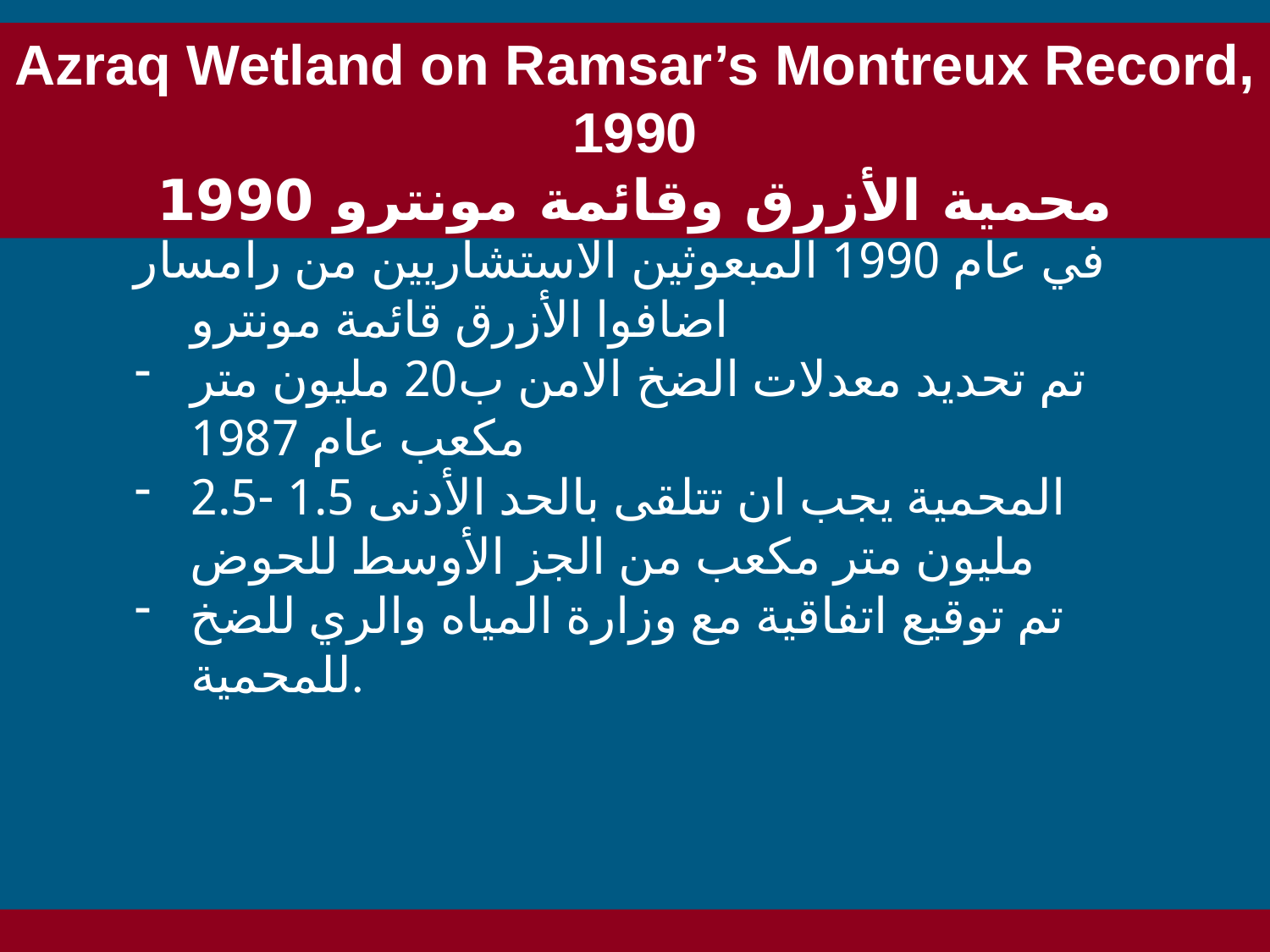

Azraq Wetland on Ramsar’s Montreux Record, 1990
محمية الأزرق وقائمة مونترو 1990
في عام 1990 المبعوثين الاستشاريين من رامسار اضافوا الأزرق قائمة مونترو
تم تحديد معدلات الضخ الامن ب20 مليون متر مكعب عام 1987
المحمية يجب ان تتلقى بالحد الأدنى 1.5 -2.5 مليون متر مكعب من الجز الأوسط للحوض
تم توقيع اتفاقية مع وزارة المياه والري للضخ للمحمية.